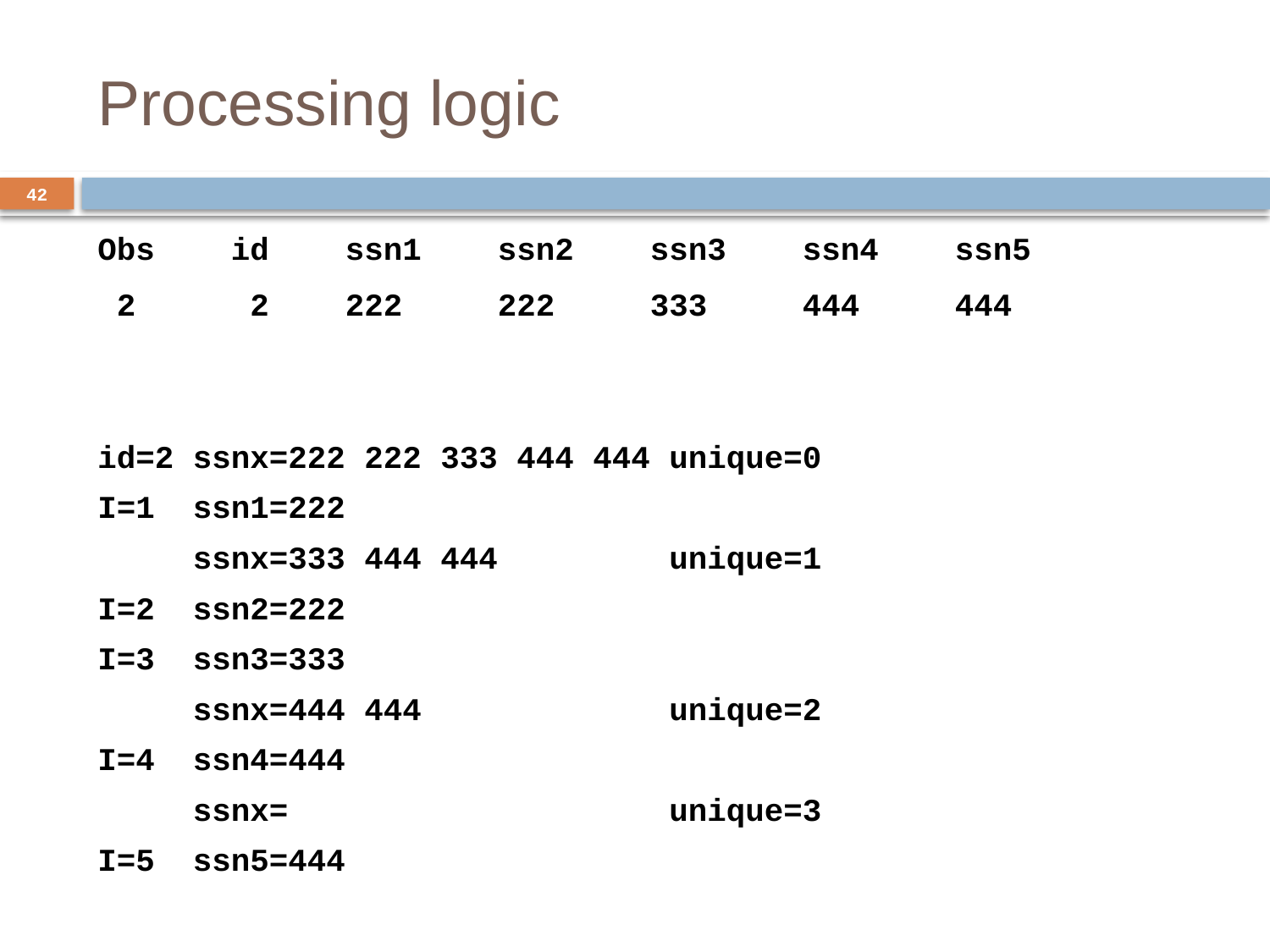

Processing logic
42
Obs    id    ssn1    ssn2    ssn3    ssn4    ssn5
 2      2    222     222     333     444     444

id=2 ssnx=222 222 333 444 444 unique=0
I=1  ssn1=222
     ssnx=333 444 444         unique=1
I=2  ssn2=222
I=3  ssn3=333
     ssnx=444 444             unique=2
I=4  ssn4=444
     ssnx=                    unique=3
I=5  ssn5=444